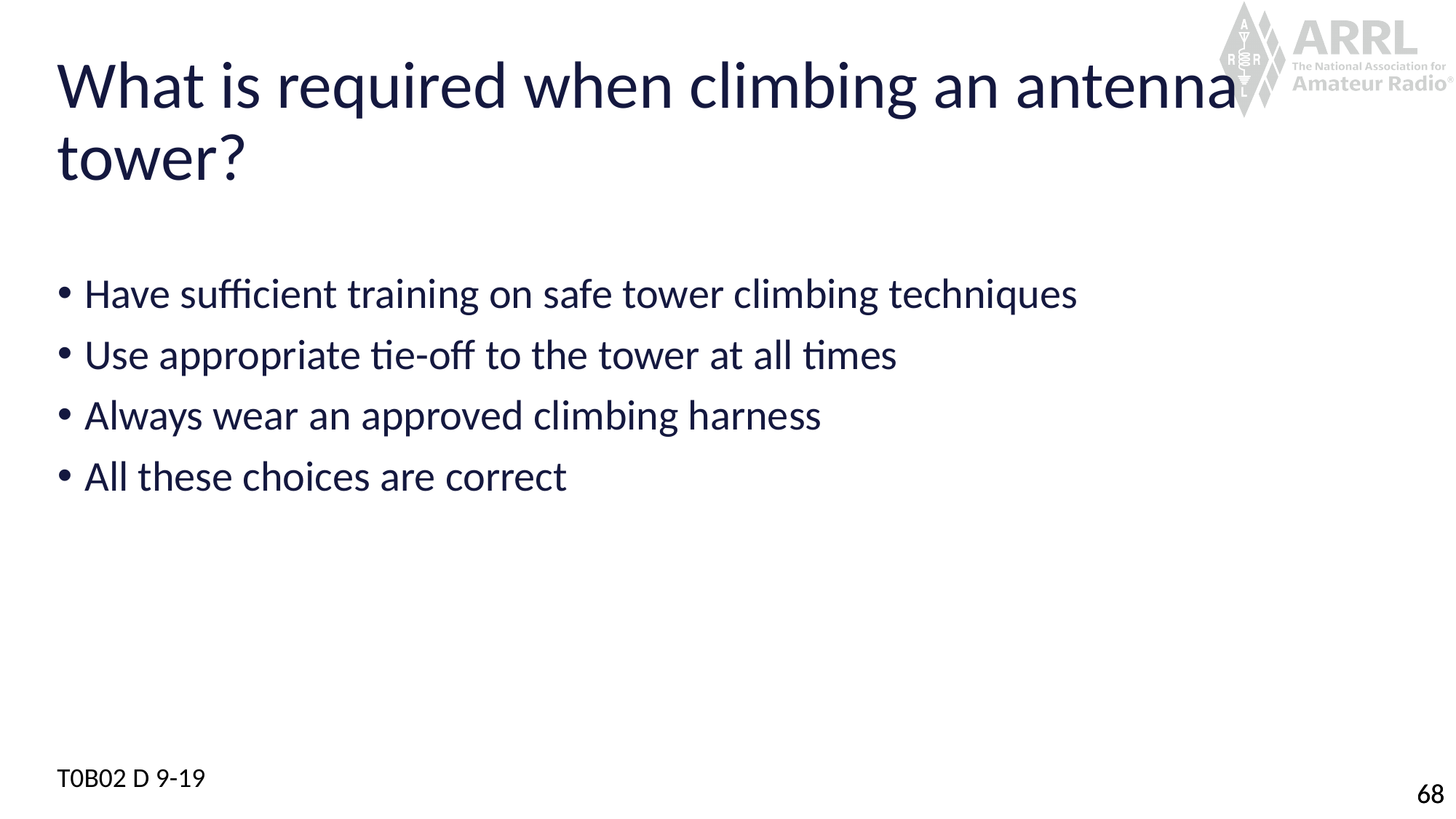

# What is required when climbing an antenna tower?
Have sufficient training on safe tower climbing techniques
Use appropriate tie-off to the tower at all times
Always wear an approved climbing harness
All these choices are correct
T0B02 D 9-19